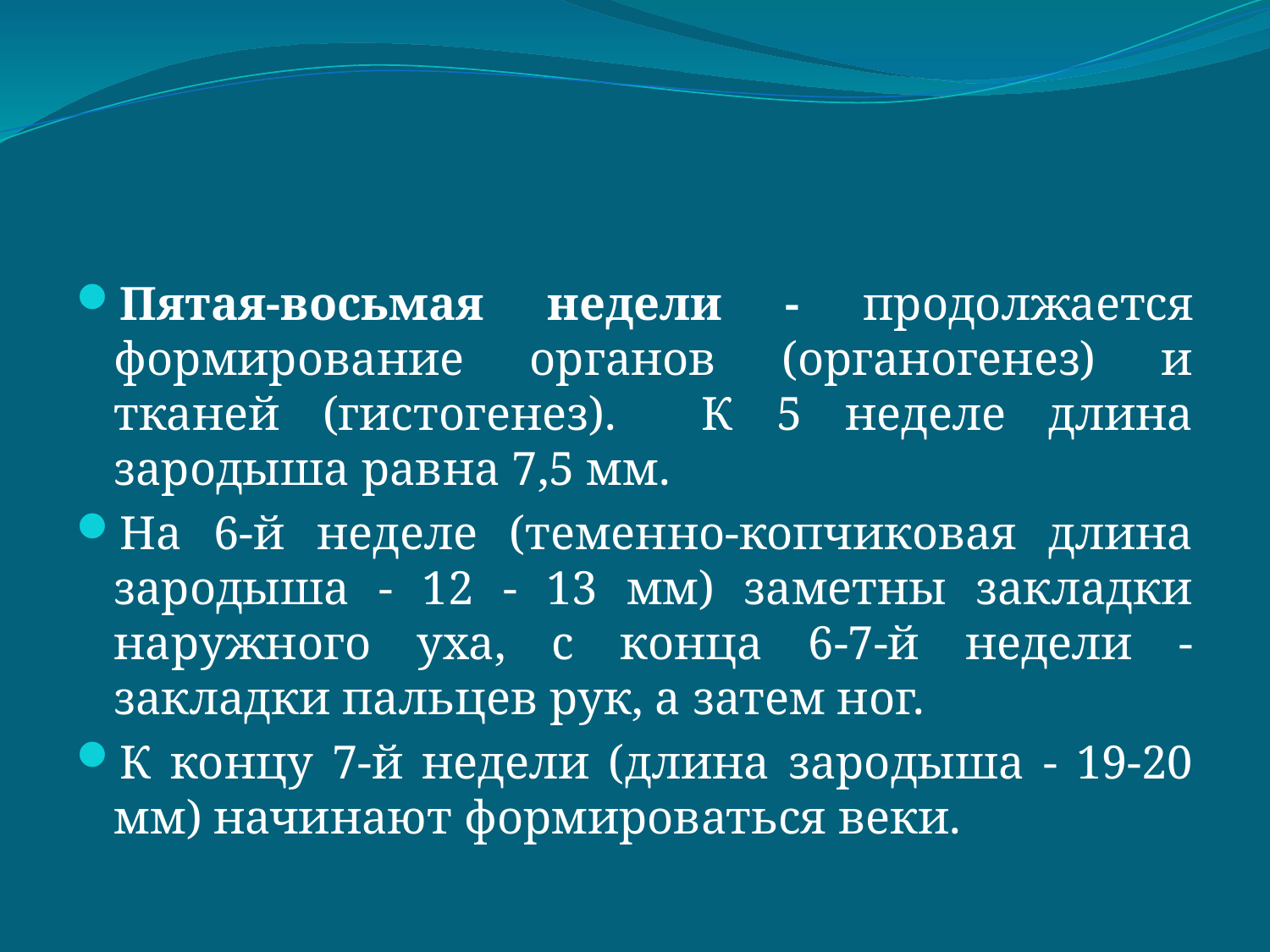

#
Пятая-восьмая недели - продолжается формирование органов (органогенез) и тканей (гистогенез).  К 5 неделе длина зародыша равна 7,5 мм.
На 6-й неделе (теменно-копчиковая длина зародыша - 12 - 13 мм) заметны закладки наружного уха, с конца 6-7-й недели - закладки пальцев рук, а затем ног.
К концу 7-й недели (длина зародыша - 19-20 мм) начинают формироваться веки.